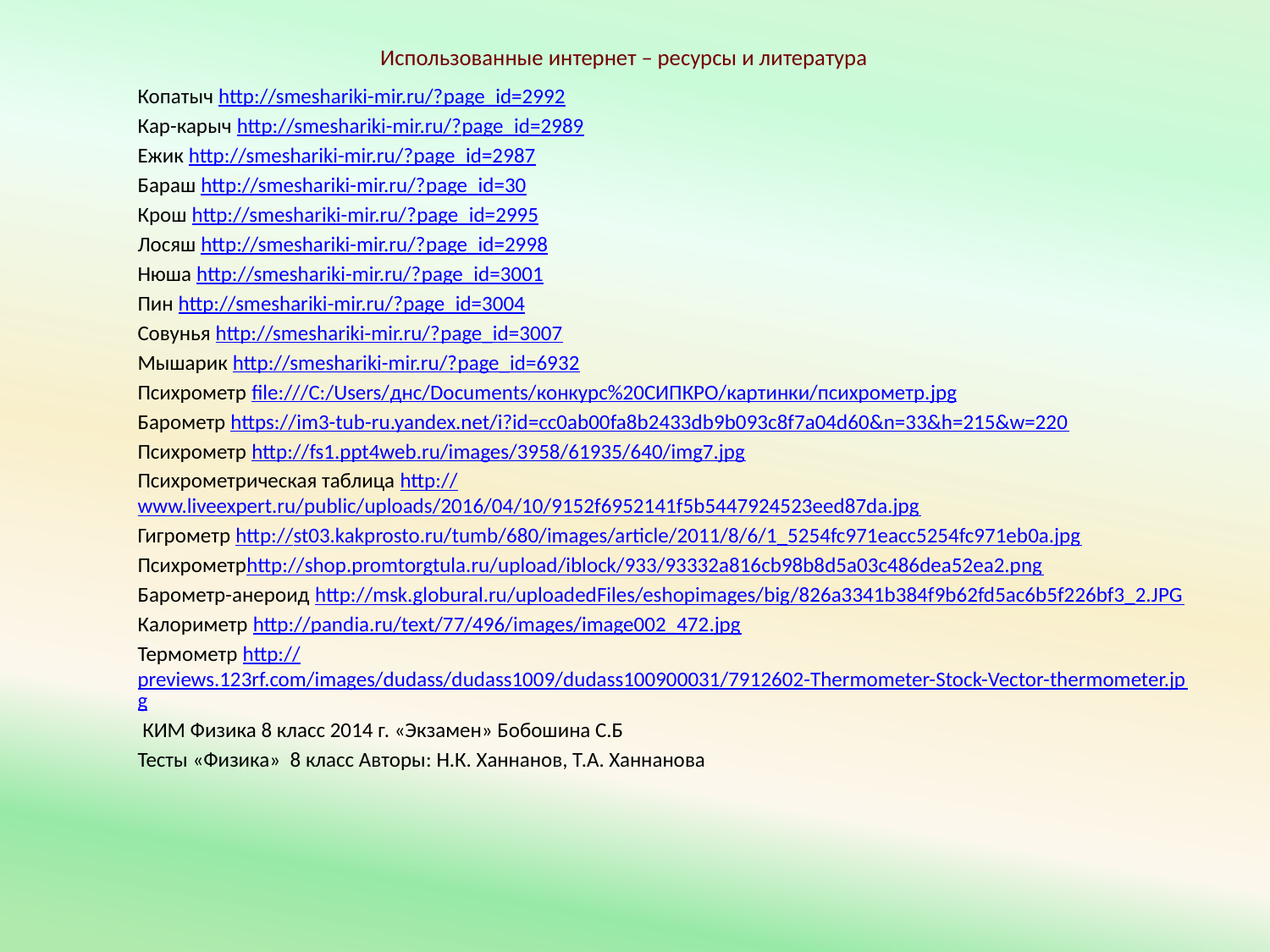

# Использованные интернет – ресурсы и литература
Копатыч http://smeshariki-mir.ru/?page_id=2992
Кар-карыч http://smeshariki-mir.ru/?page_id=2989
Ежик http://smeshariki-mir.ru/?page_id=2987
Бараш http://smeshariki-mir.ru/?page_id=30
Крош http://smeshariki-mir.ru/?page_id=2995
Лосяш http://smeshariki-mir.ru/?page_id=2998
Нюша http://smeshariki-mir.ru/?page_id=3001
Пин http://smeshariki-mir.ru/?page_id=3004
Совунья http://smeshariki-mir.ru/?page_id=3007
Мышарик http://smeshariki-mir.ru/?page_id=6932
Психрометр file:///C:/Users/днс/Documents/конкурс%20СИПКРО/картинки/психрометр.jpg
Барометр https://im3-tub-ru.yandex.net/i?id=cc0ab00fa8b2433db9b093c8f7a04d60&n=33&h=215&w=220
Психрометр http://fs1.ppt4web.ru/images/3958/61935/640/img7.jpg
Психрометрическая таблица http://www.liveexpert.ru/public/uploads/2016/04/10/9152f6952141f5b5447924523eed87da.jpg
Гигрометр http://st03.kakprosto.ru/tumb/680/images/article/2011/8/6/1_5254fc971eacc5254fc971eb0a.jpg
Психрометрhttp://shop.promtorgtula.ru/upload/iblock/933/93332a816cb98b8d5a03c486dea52ea2.png
Барометр-анероид http://msk.globural.ru/uploadedFiles/eshopimages/big/826a3341b384f9b62fd5ac6b5f226bf3_2.JPG
Калориметр http://pandia.ru/text/77/496/images/image002_472.jpg
Термометр http://previews.123rf.com/images/dudass/dudass1009/dudass100900031/7912602-Thermometer-Stock-Vector-thermometer.jpg
 КИМ Физика 8 класс 2014 г. «Экзамен» Бобошина С.Б
Тесты «Физика»  8 класс Авторы: Н.К. Ханнанов, Т.А. Ханнанова